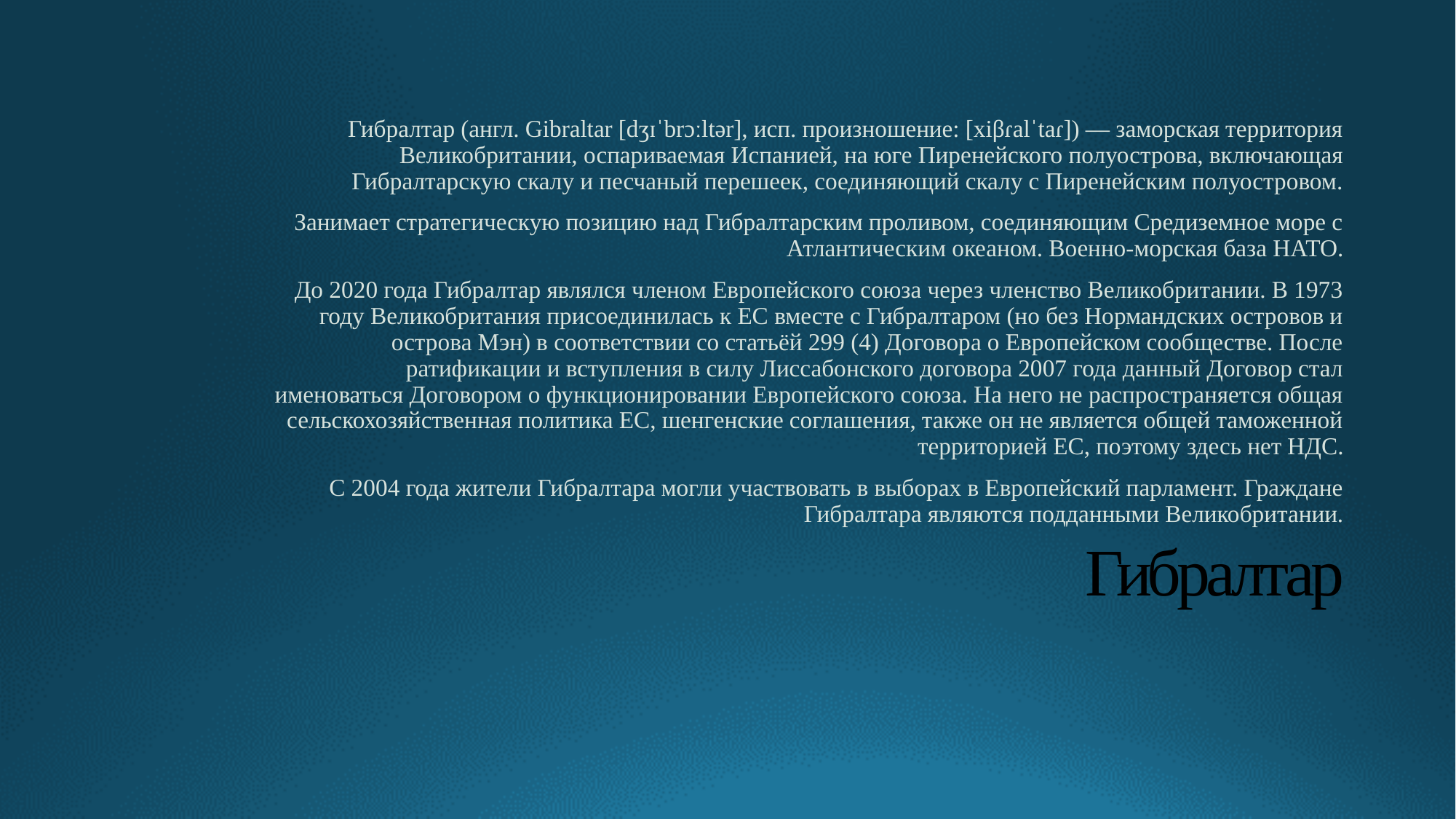

Гибралтар (англ. Gibraltar [dʒɪˈbrɔːltər], исп. произношение: [xiβɾalˈtaɾ]) — заморская территория Великобритании, оспариваемая Испанией, на юге Пиренейского полуострова, включающая Гибралтарскую скалу и песчаный перешеек, соединяющий скалу с Пиренейским полуостровом.
Занимает стратегическую позицию над Гибралтарским проливом, соединяющим Средиземное море с Атлантическим океаном. Военно-морская база НАТО.
До 2020 года Гибралтар являлся членом Европейского союза через членство Великобритании. В 1973 году Великобритания присоединилась к ЕС вместе с Гибралтаром (но без Нормандских островов и острова Мэн) в соответствии со статьёй 299 (4) Договора о Европейском сообществе. После ратификации и вступления в силу Лиссабонского договора 2007 года данный Договор стал именоваться Договором о функционировании Европейского союза. На него не распространяется общая сельскохозяйственная политика ЕС, шенгенские соглашения, также он не является общей таможенной территорией ЕС, поэтому здесь нет НДС.
C 2004 года жители Гибралтара могли участвовать в выборах в Европейский парламент. Граждане Гибралтара являются подданными Великобритании.
# Гибралтар